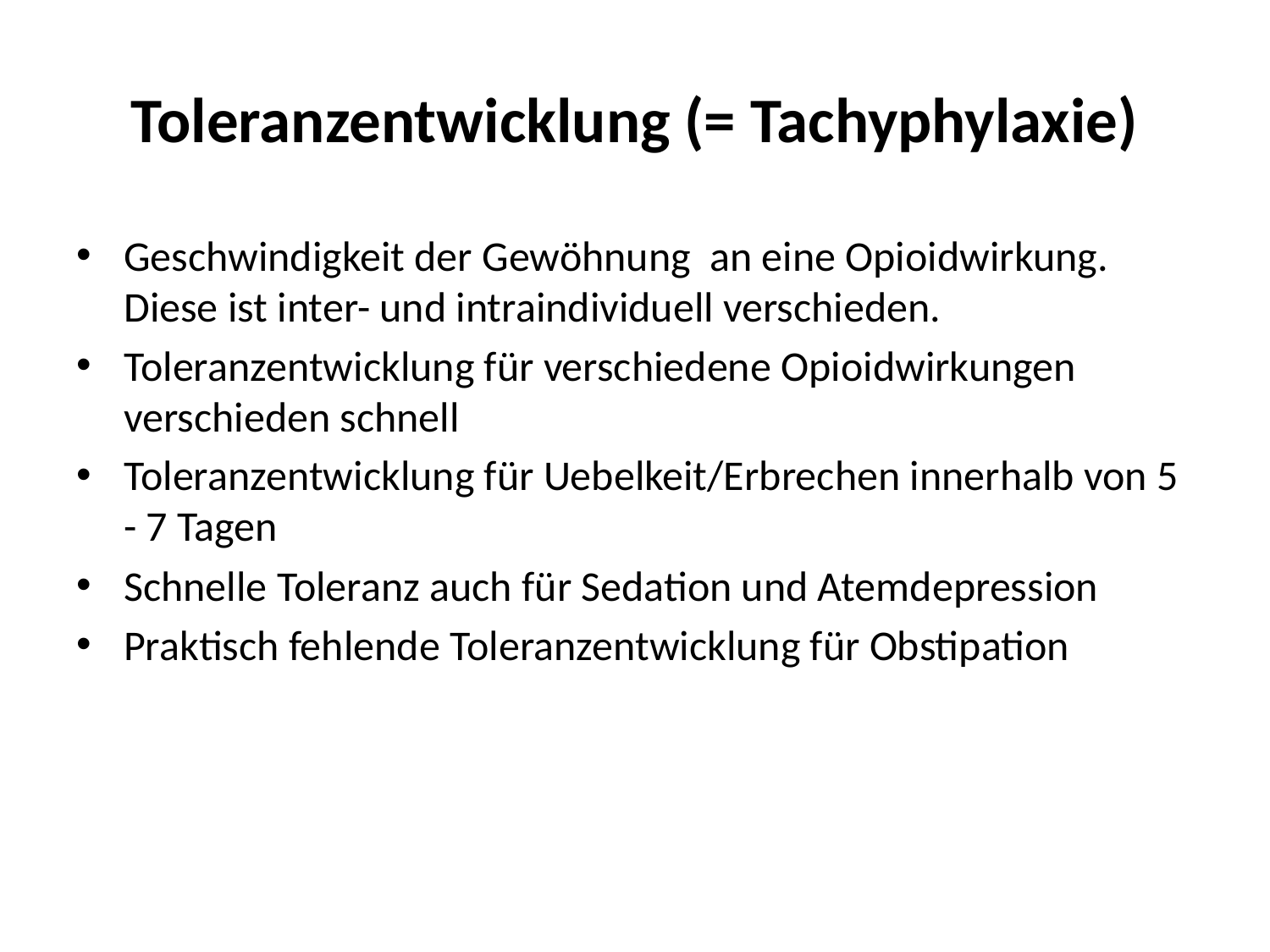

# Toleranzentwicklung (= Tachyphylaxie)
Geschwindigkeit der Gewöhnung  an eine Opioidwirkung. Diese ist inter- und intraindividuell verschieden.
Toleranzentwicklung für verschiedene Opioidwirkungen verschieden schnell
Toleranzentwicklung für Uebelkeit/Erbrechen innerhalb von 5 - 7 Tagen
Schnelle Toleranz auch für Sedation und Atemdepression
Praktisch fehlende Toleranzentwicklung für Obstipation